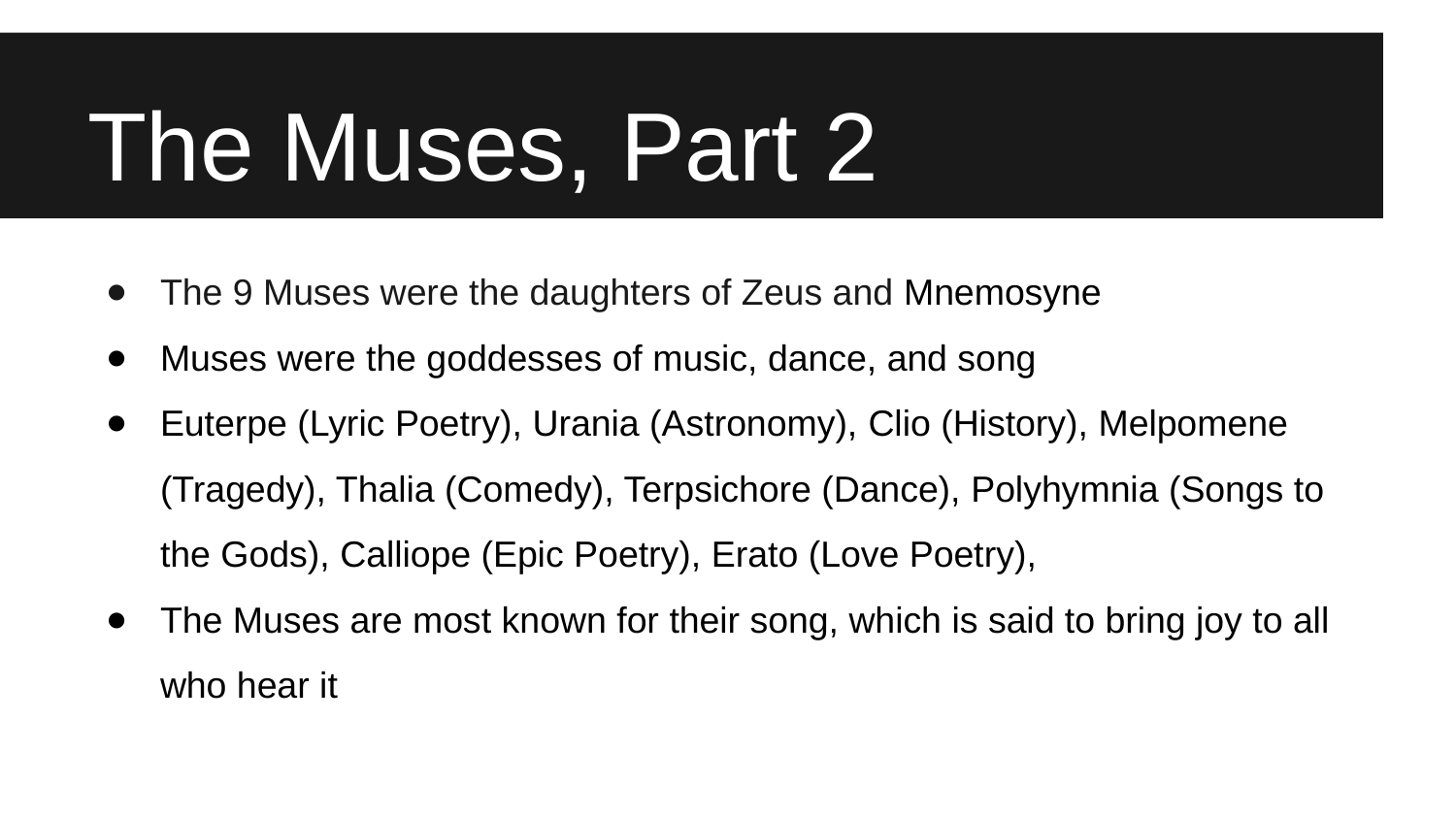

# The Muses, Part 2
The 9 Muses were the daughters of Zeus and Mnemosyne
Muses were the goddesses of music, dance, and song
Euterpe (Lyric Poetry), Urania (Astronomy), Clio (History), Melpomene (Tragedy), Thalia (Comedy), Terpsichore (Dance), Polyhymnia (Songs to the Gods), Calliope (Epic Poetry), Erato (Love Poetry),
The Muses are most known for their song, which is said to bring joy to all who hear it